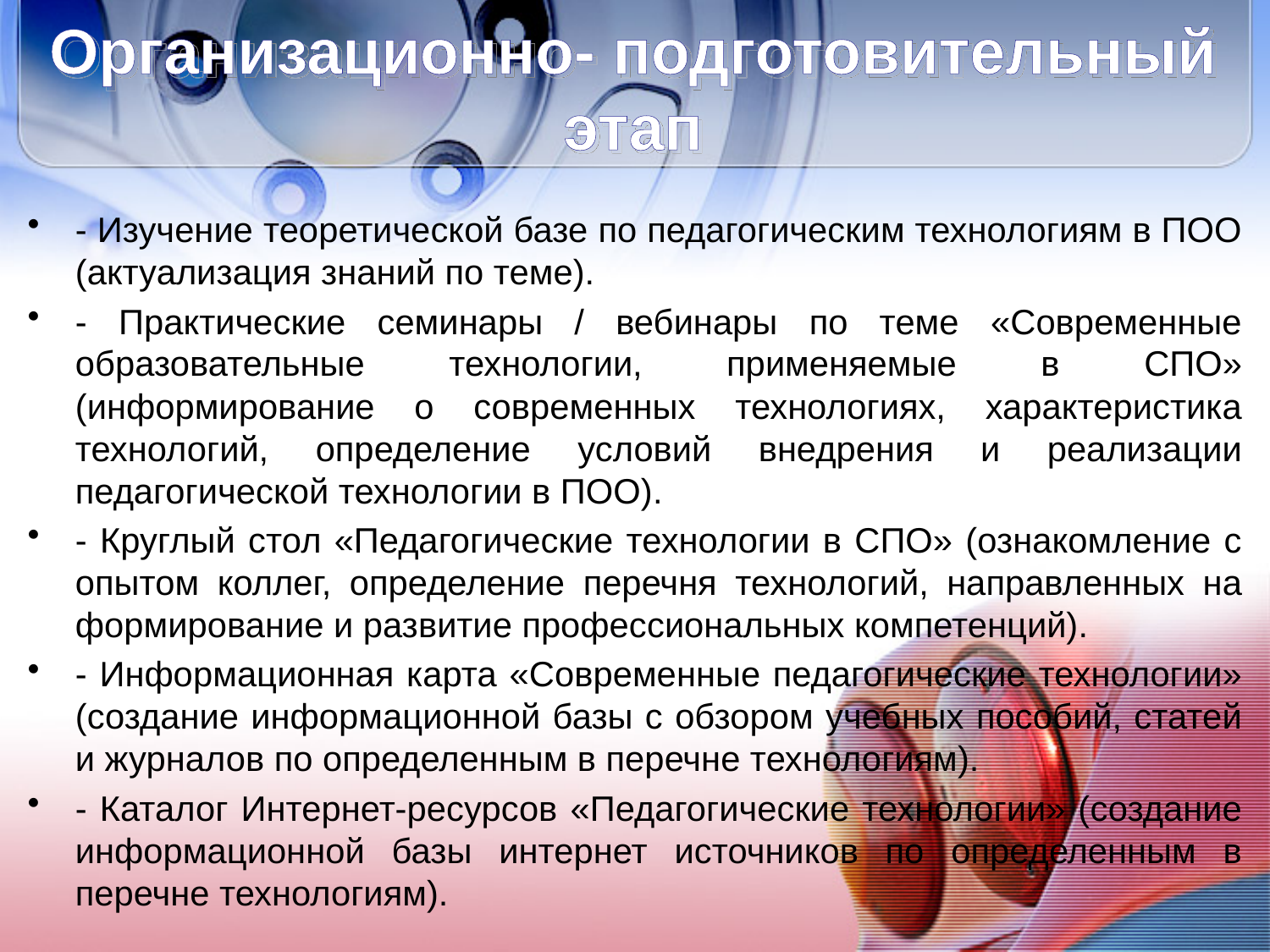

# Организационно- подготовительный этап
- Изучение теоретической базе по педагогическим технологиям в ПОО (актуализация знаний по теме).
- Практические семинары / вебинары по теме «Современные образовательные технологии, применяемые в СПО» (информирование о современных технологиях, характеристика технологий, определение условий внедрения и реализации педагогической технологии в ПОО).
- Круглый стол «Педагогические технологии в СПО» (ознакомление с опытом коллег, определение перечня технологий, направленных на формирование и развитие профессиональных компетенций).
- Информационная карта «Современные педагогические технологии» (создание информационной базы с обзором учебных пособий, статей и журналов по определенным в перечне технологиям).
- Каталог Интернет-ресурсов «Педагогические технологии» (создание информационной базы интернет источников по определенным в перечне технологиям).